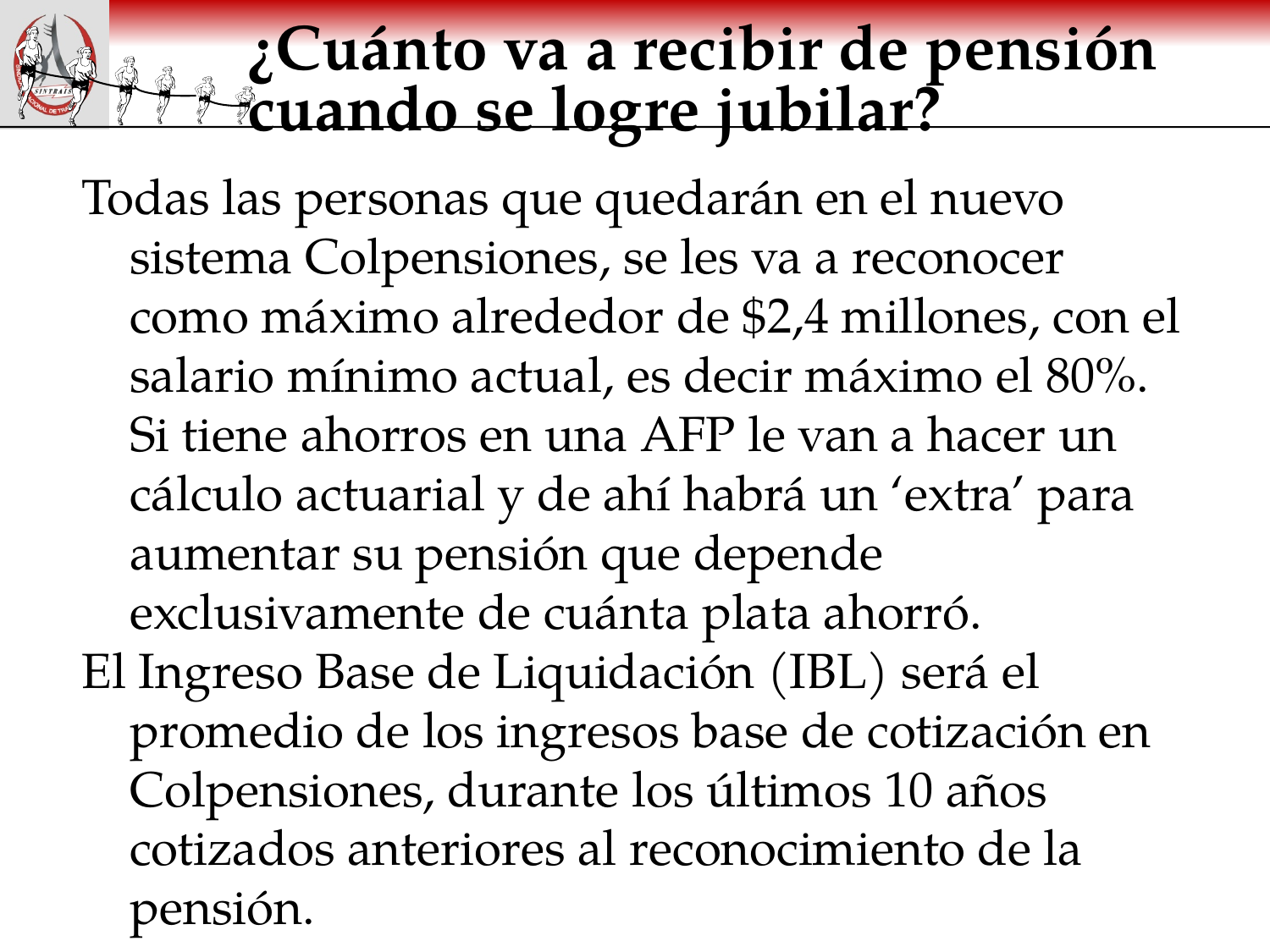

# ¿Cuánto va a recibir de pensión cuando se logre jubilar?
Todas las personas que quedarán en el nuevo sistema Colpensiones, se les va a reconocer como máximo alrededor de $2,4 millones, con el salario mínimo actual, es decir máximo el 80%. Si tiene ahorros en una AFP le van a hacer un cálculo actuarial y de ahí habrá un ‘extra’ para aumentar su pensión que depende exclusivamente de cuánta plata ahorró.
El Ingreso Base de Liquidación (IBL) será el promedio de los ingresos base de cotización en Colpensiones, durante los últimos 10 años cotizados anteriores al reconocimiento de la pensión.